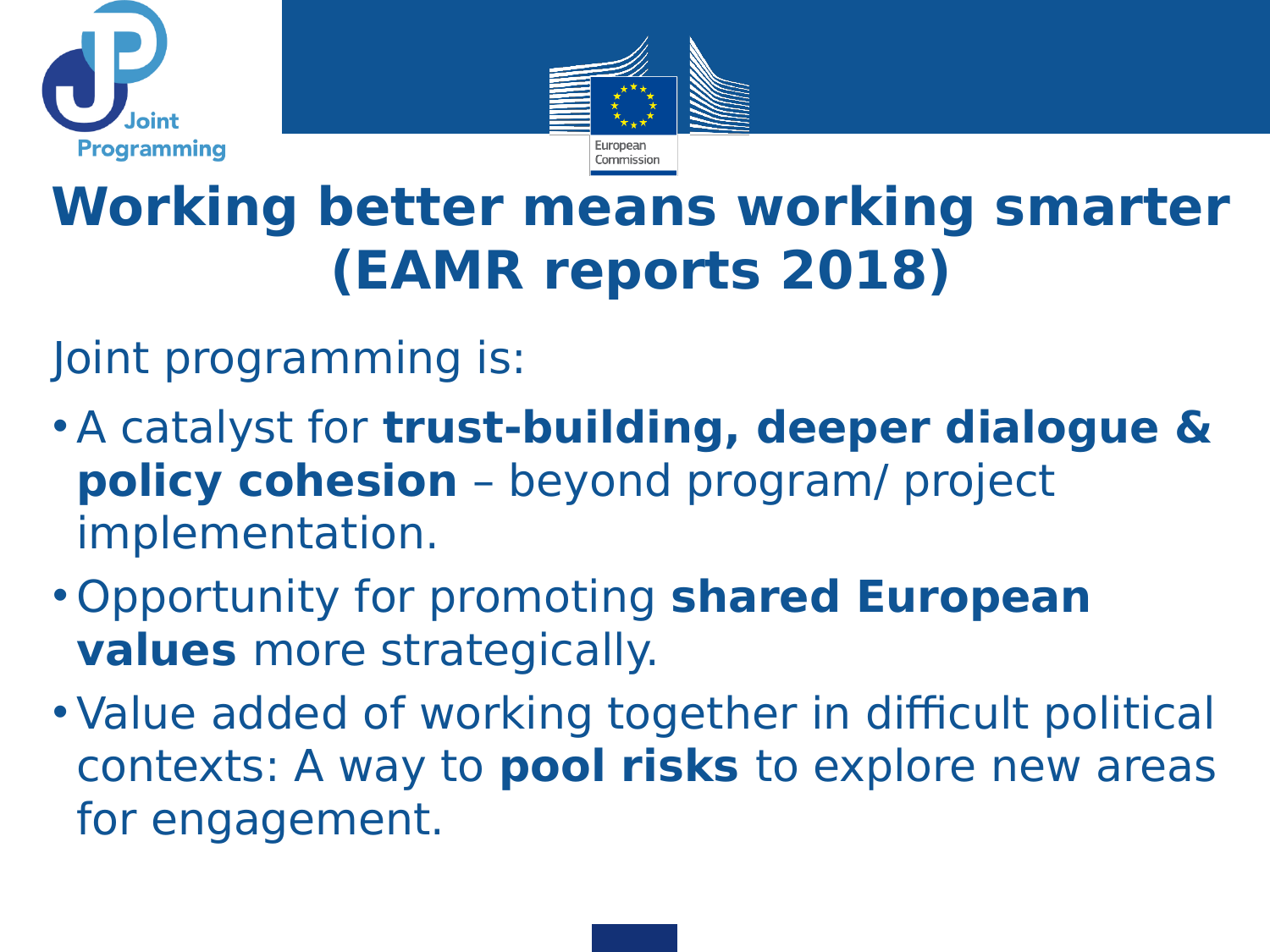

# Working better means working smarter (EAMR reports 2018)
Joint programming is:

A catalyst for trust-building, deeper dialogue & policy cohesion – beyond program/ project implementation.
Opportunity for promoting shared European values more strategically.
Value added of working together in difficult political contexts: A way to pool risks to explore new areas for engagement.